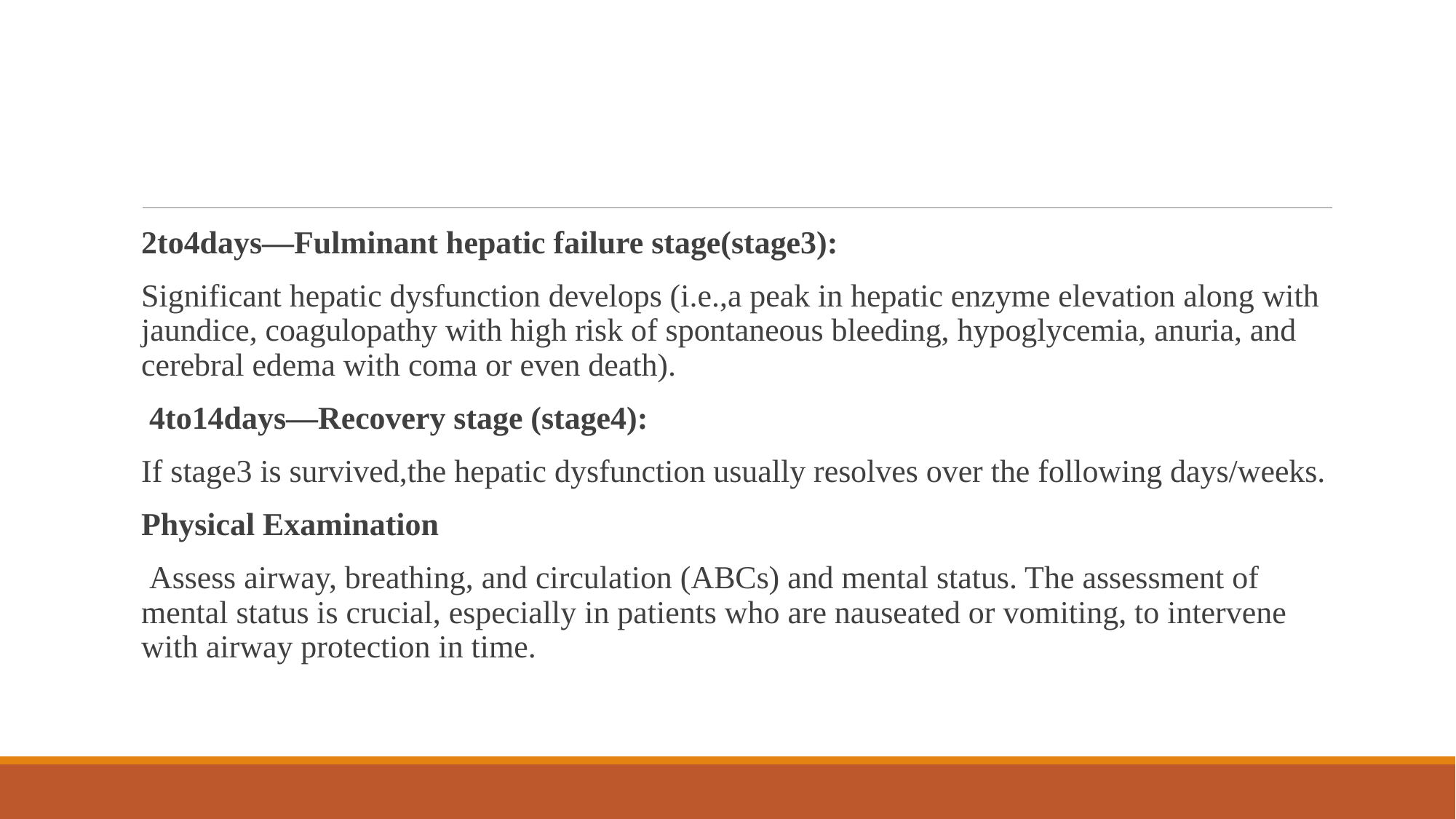

#
2to4days—Fulminant hepatic failure stage(stage3):
Significant hepatic dysfunction develops (i.e.,a peak in hepatic enzyme elevation along with jaundice, coagulopathy with high risk of spontaneous bleeding, hypoglycemia, anuria, and cerebral edema with coma or even death).
 4to14days—Recovery stage (stage4):
If stage3 is survived,the hepatic dysfunction usually resolves over the following days/weeks.
Physical Examination
 Assess airway, breathing, and circulation (ABCs) and mental status. The assessment of mental status is crucial, especially in patients who are nauseated or vomiting, to intervene with airway protection in time.